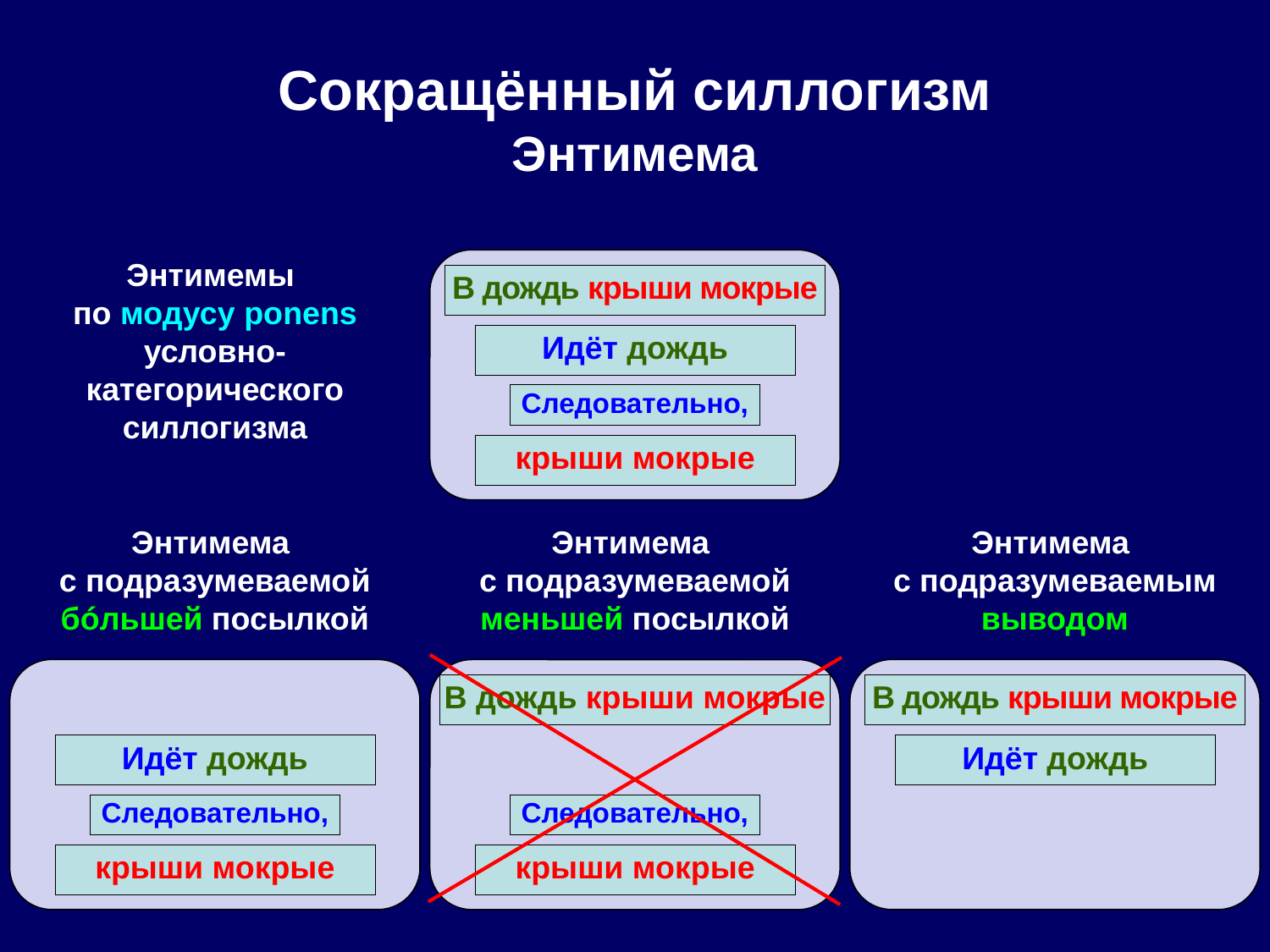

# Сокращённый силлогизм Энтимема
Энтимемы
по модусу ponens
условно-
категорического
силлогизма

В дождь крыши мокрые
Идёт дождь
Следовательно,
крыши мокрые
Энтимема
с подразумеваемой
бóльшей посылкой
Энтимема
с подразумеваемой
меньшей посылкой
Энтимема
с подразумеваемым
выводом

В дождь крыши мокрые
В дождь крыши мокрые
Идёт дождь
Идёт дождь
Следовательно,
Следовательно,
крыши мокрые
крыши мокрые